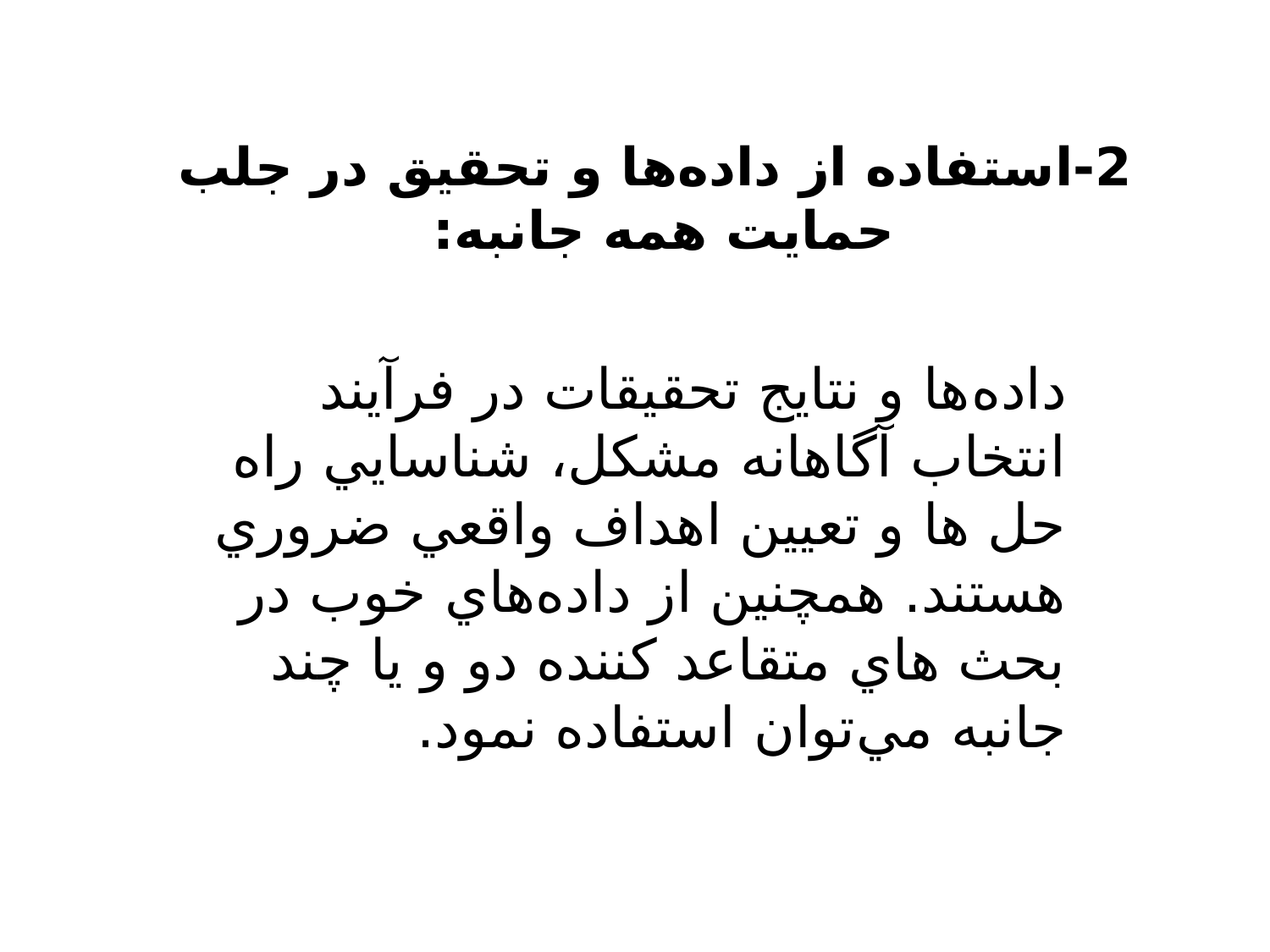

# 2-استفاده از داده‌ها و تحقيق در جلب حمايت همه جانبه:
داده‌ها و نتايج تحقيقات در فرآيند انتخاب آگاهانه مشکل، شناسايي راه حل ها و تعيين اهداف واقعي ضروري هستند. همچنين از داده‌هاي خوب در بحث هاي متقاعد کننده دو و يا چند جانبه مي‌توان استفاده نمود.